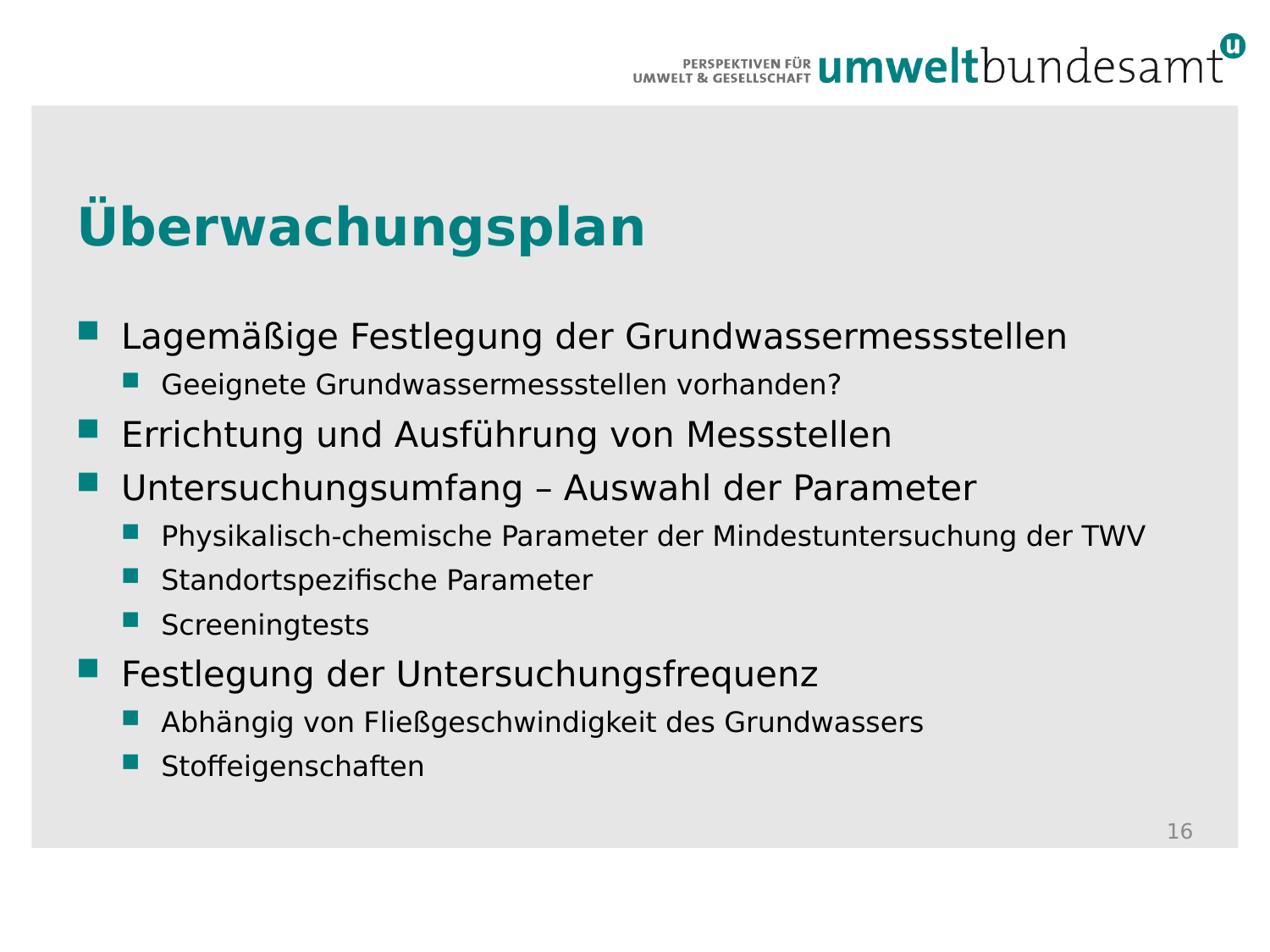

# Überwachungsplan
Lagemäßige Festlegung der Grundwassermessstellen
Geeignete Grundwassermessstellen vorhanden?
Errichtung und Ausführung von Messstellen
Untersuchungsumfang – Auswahl der Parameter
Physikalisch-chemische Parameter der Mindestuntersuchung der TWV
Standortspezifische Parameter
Screeningtests
Festlegung der Untersuchungsfrequenz
Abhängig von Fließgeschwindigkeit des Grundwassers
Stoffeigenschaften

16